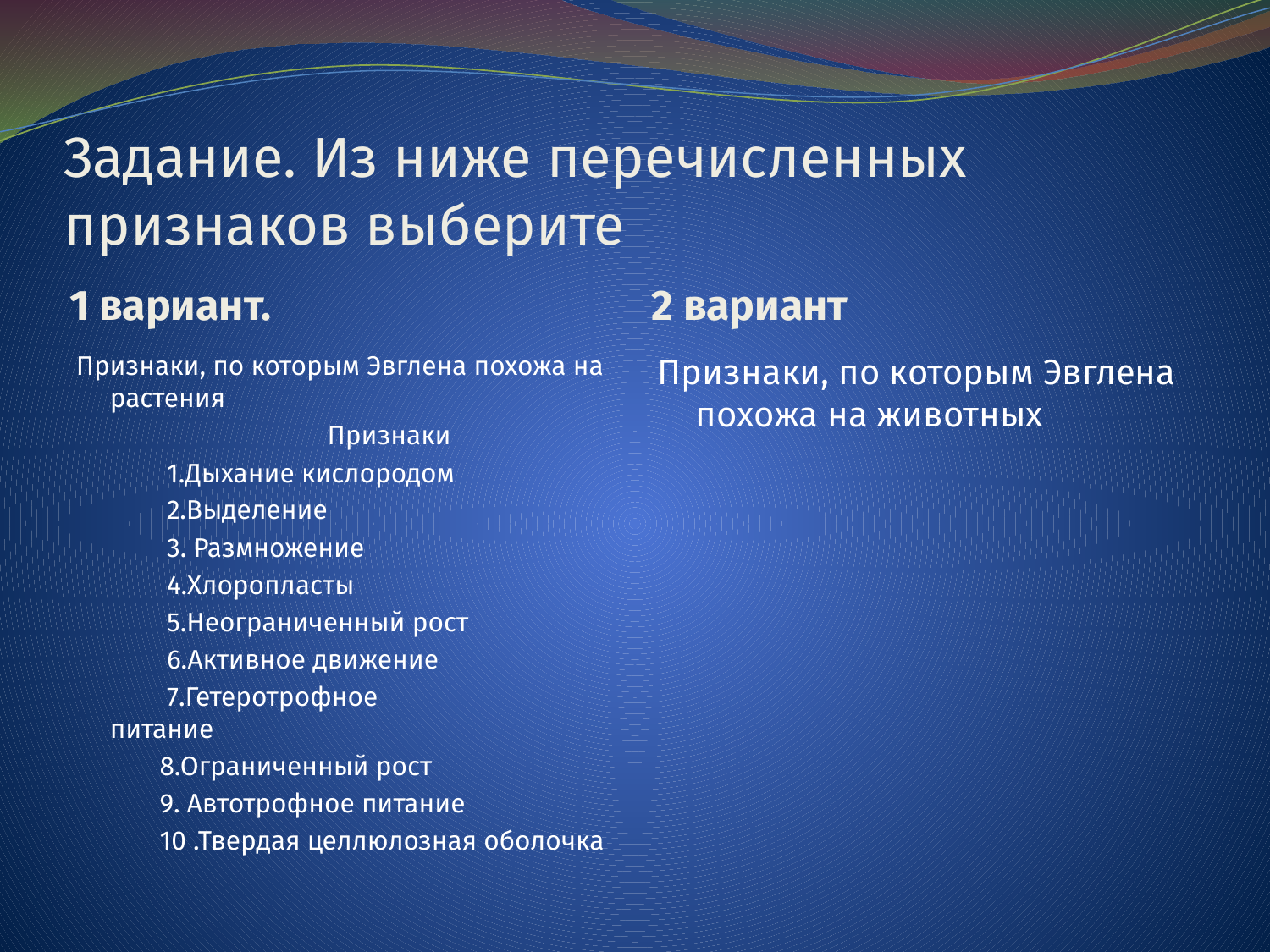

# Задание. Из ниже перечисленных признаков выберите
1 вариант.
2 вариант
Признаки, по которым Эвглена похожа на растения
                                    Признаки
             1.Дыхание кислородом
             2.Выделение
             3. Размножение
             4.Хлоропласты
             5.Неограниченный рост
             6.Активное движение
             7.Гетеротрофное                   питание
            8.Ограниченный рост
            9. Автотрофное питание
            10 .Твердая целлюлозная оболочка

Признаки, по которым Эвглена похожа на животных